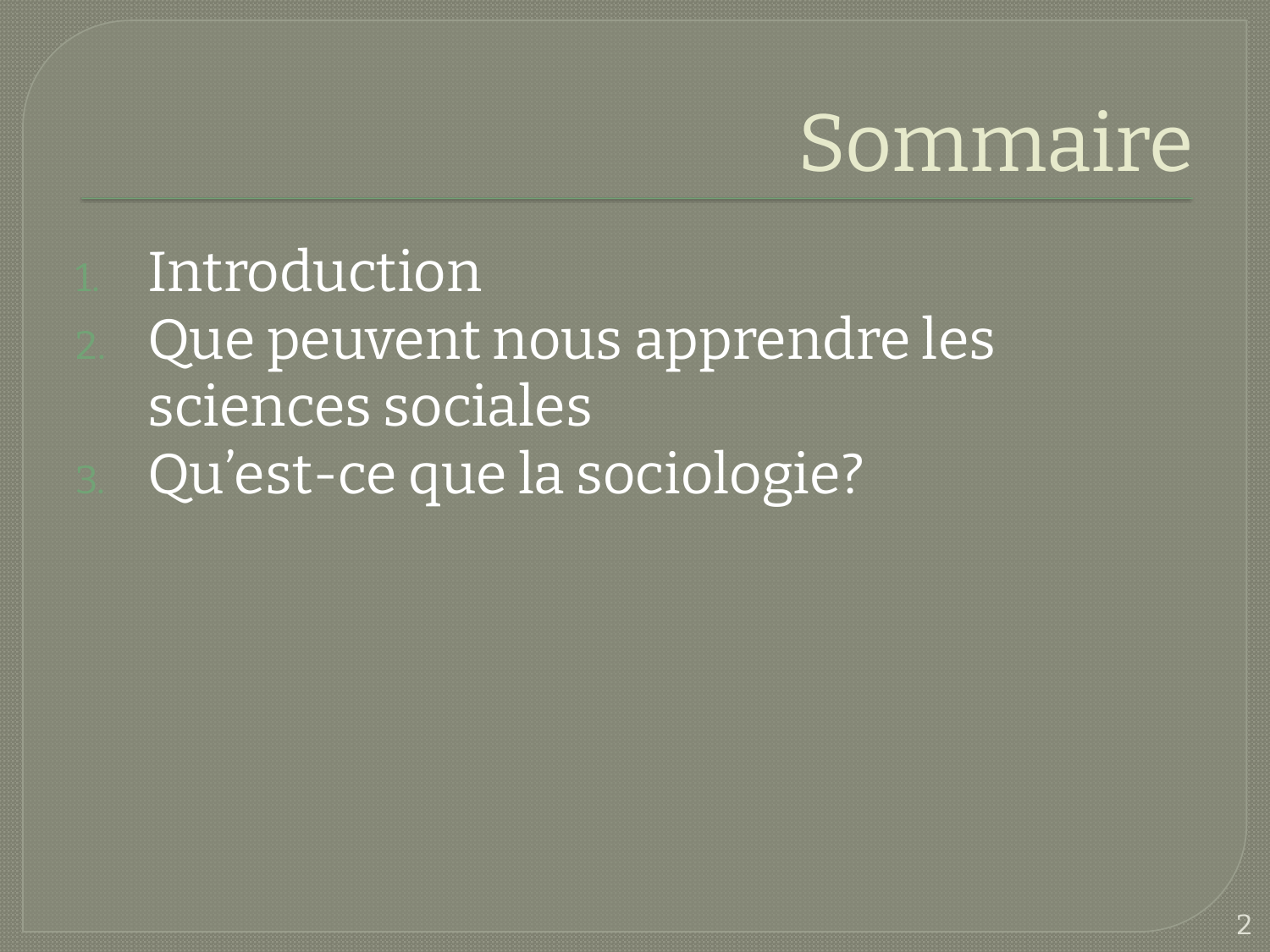

# Sommaire
Introduction
Que peuvent nous apprendre les sciences sociales
Qu’est-ce que la sociologie?
2